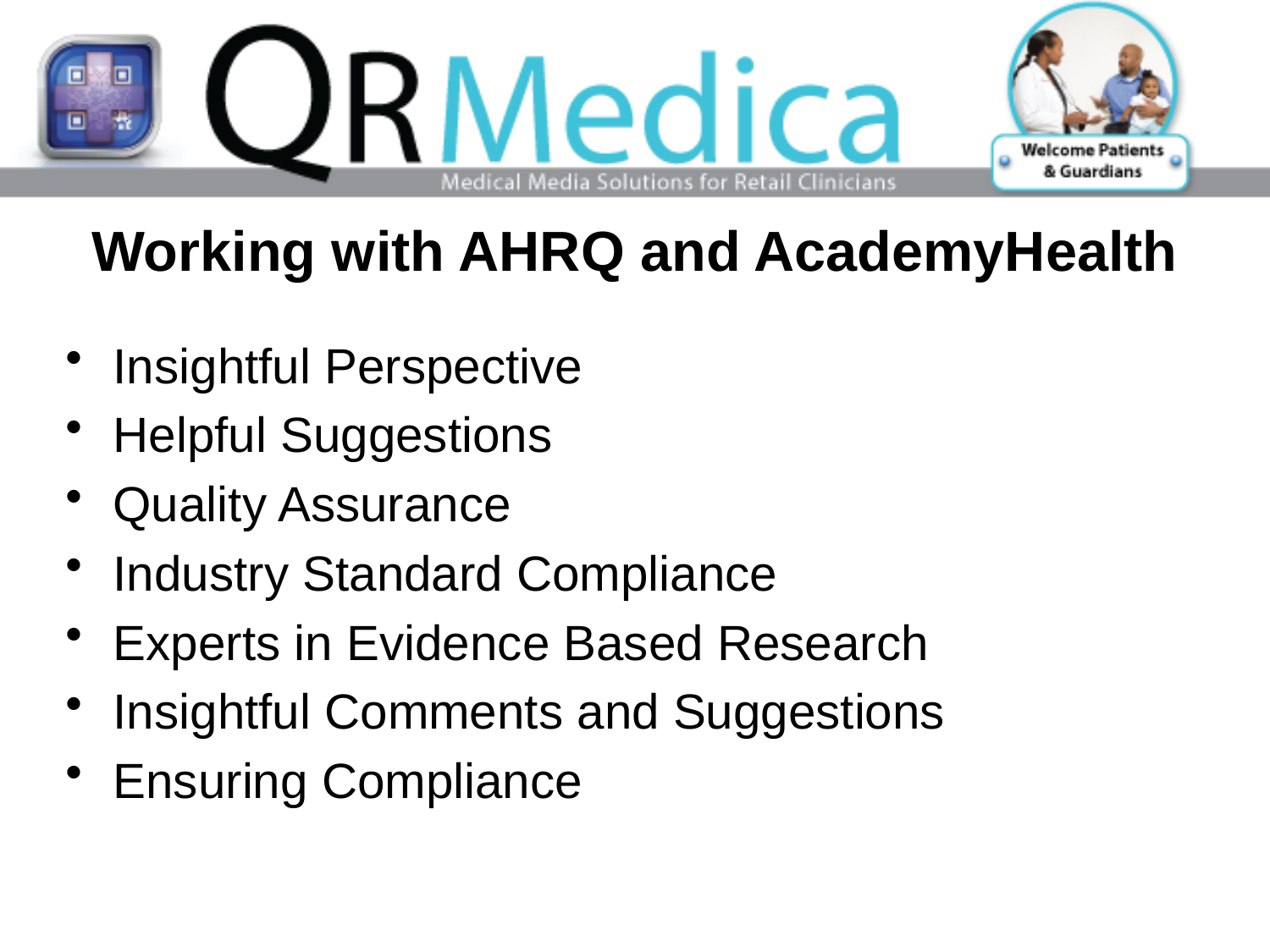

Working with AHRQ and AcademyHealth
Insightful Perspective
Helpful Suggestions
Quality Assurance
Industry Standard Compliance
Experts in Evidence Based Research
Insightful Comments and Suggestions
Ensuring Compliance